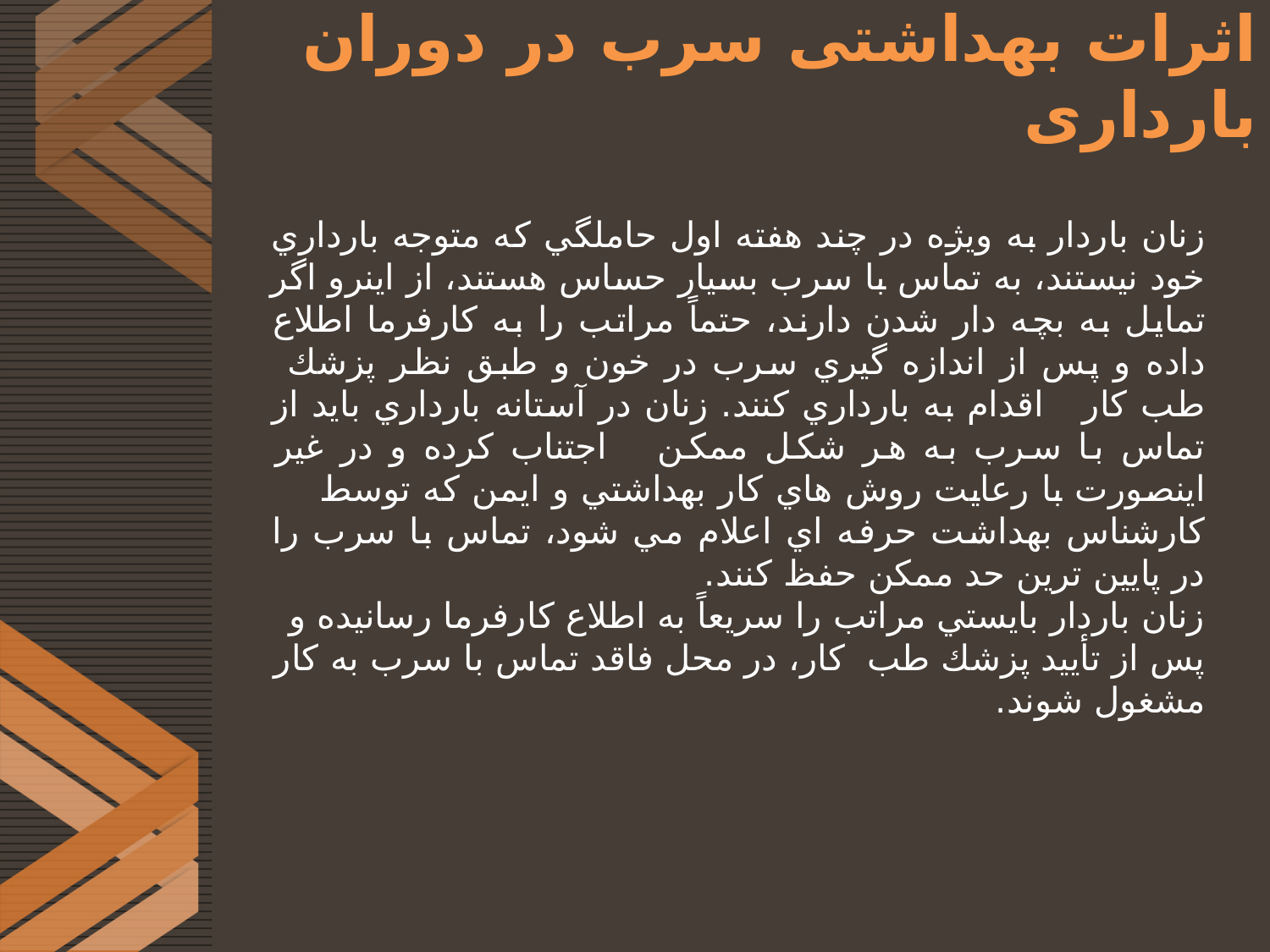

# اثرات بهداشتی سرب در دوران بارداری
زنان باردار به ويژه در چند هفته اول حاملگي كه متوجه بارداري خود نيستند، به تماس با سرب بسيار حساس هستند، از اينرو اگر تمايل به بچه دار شدن دارند، حتماً مراتب را به كارفرما اطلاع داده و پس از اندازه گيري سرب در خون و طبق نظر پزشك  طب كار   اقدام به بارداري كنند. زنان در آستانه بارداري بايد از تماس با سرب به هر شکل ممکن   اجتناب كرده و در غير اينصورت با رعايت روش هاي كار بهداشتي و ايمن كه توسط     كارشناس بهداشت حرفه اي اعلام مي شود، تماس با سرب را در پايين ترين حد ممکن حفظ كنند.
زنان باردار بايستي مراتب را سريعاً به اطلاع كارفرما رسانيده و پس از تأييد پزشك طب  كار، در محل فاقد تماس با سرب به كار مشغول شوند.